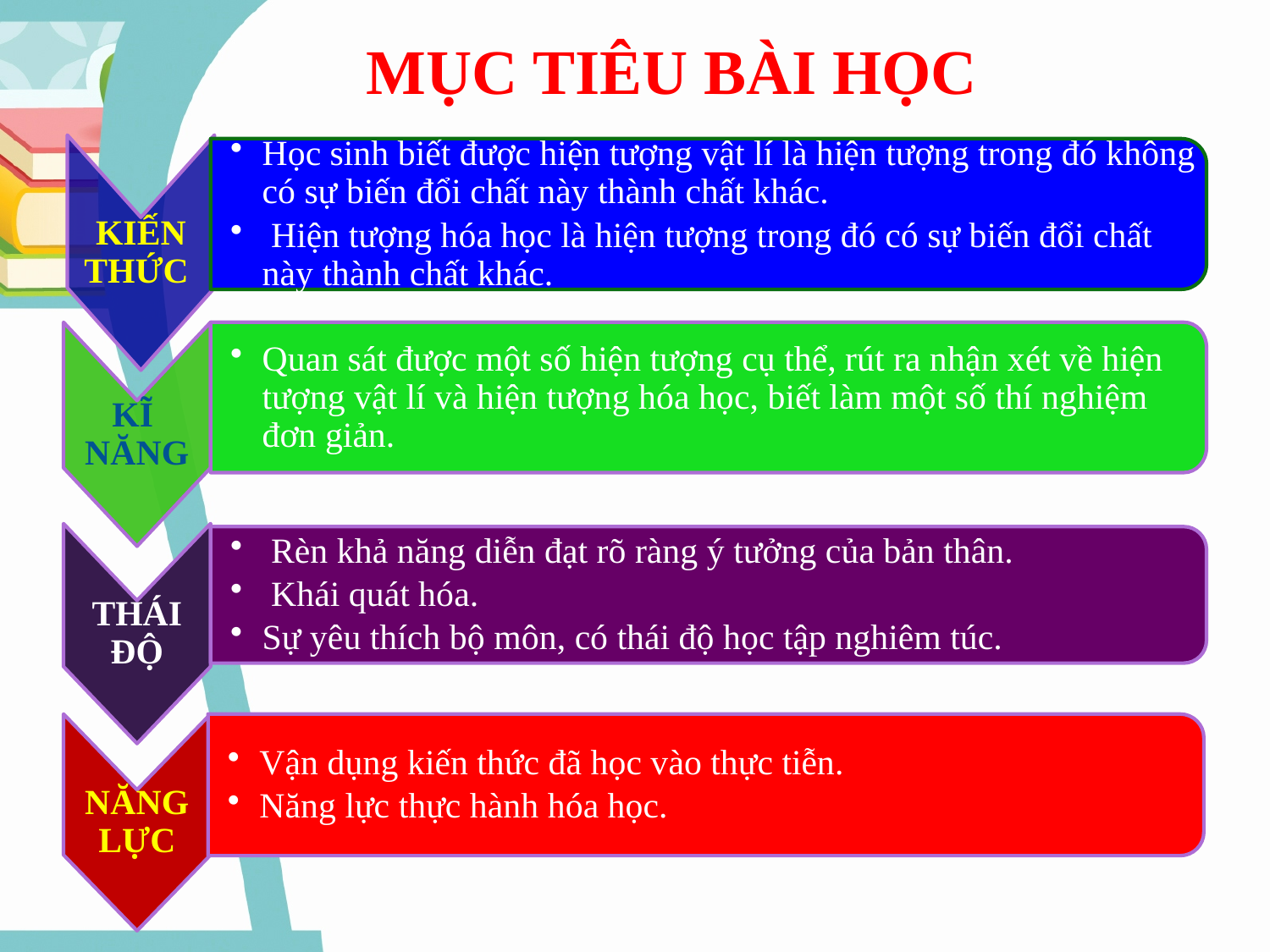

# MỤC TIÊU BÀI HỌC
KIẾN THỨC
Học sinh biết được hiện tượng vật lí là hiện tượng trong đó không có sự biến đổi chất này thành chất khác.
 Hiện tượng hóa học là hiện tượng trong đó có sự biến đổi chất này thành chất khác.
KĨ  NĂNG
Quan sát được một số hiện tượng cụ thể, rút ra nhận xét về hiện tượng vật lí và hiện tượng hóa học, biết làm một số thí nghiệm đơn giản.
THÁI ĐỘ
 Rèn khả năng diễn đạt rõ ràng ý tưởng của bản thân.
 Khái quát hóa.
Sự yêu thích bộ môn, có thái độ học tập nghiêm túc.
NĂNG LỰC
Vận dụng kiến thức đã học vào thực tiễn.
Năng lực thực hành hóa học.